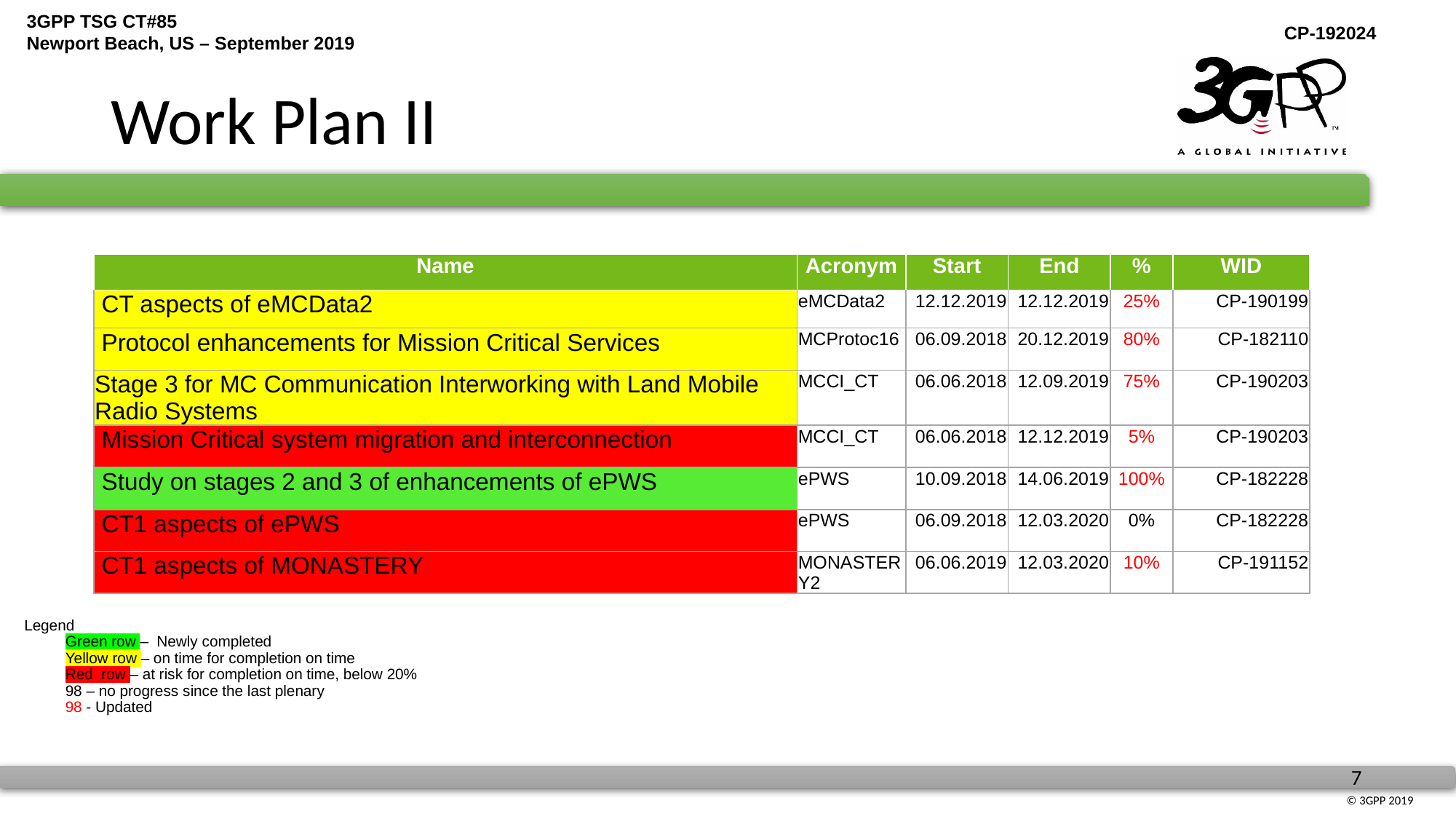

# Work Plan II
| Name | Acronym | Start | End | % | WID |
| --- | --- | --- | --- | --- | --- |
| CT aspects of eMCData2 | eMCData2 | 12.12.2019 | 12.12.2019 | 25% | CP-190199 |
| Protocol enhancements for Mission Critical Services | MCProtoc16 | 06.09.2018 | 20.12.2019 | 80% | CP-182110 |
| Stage 3 for MC Communication Interworking with Land Mobile Radio Systems | MCCI\_CT | 06.06.2018 | 12.09.2019 | 75% | CP-190203 |
| Mission Critical system migration and interconnection | MCCI\_CT | 06.06.2018 | 12.12.2019 | 5% | CP-190203 |
| Study on stages 2 and 3 of enhancements of ePWS | ePWS | 10.09.2018 | 14.06.2019 | 100% | CP-182228 |
| CT1 aspects of ePWS | ePWS | 06.09.2018 | 12.03.2020 | 0% | CP-182228 |
| CT1 aspects of MONASTERY | MONASTERY2 | 06.06.2019 | 12.03.2020 | 10% | CP-191152 |
Legend
Green row –  Newly completed
	Yellow row – on time for completion on time
Red  row – at risk for completion on time, below 20%
	98 – no progress since the last plenary
	98 - Updated